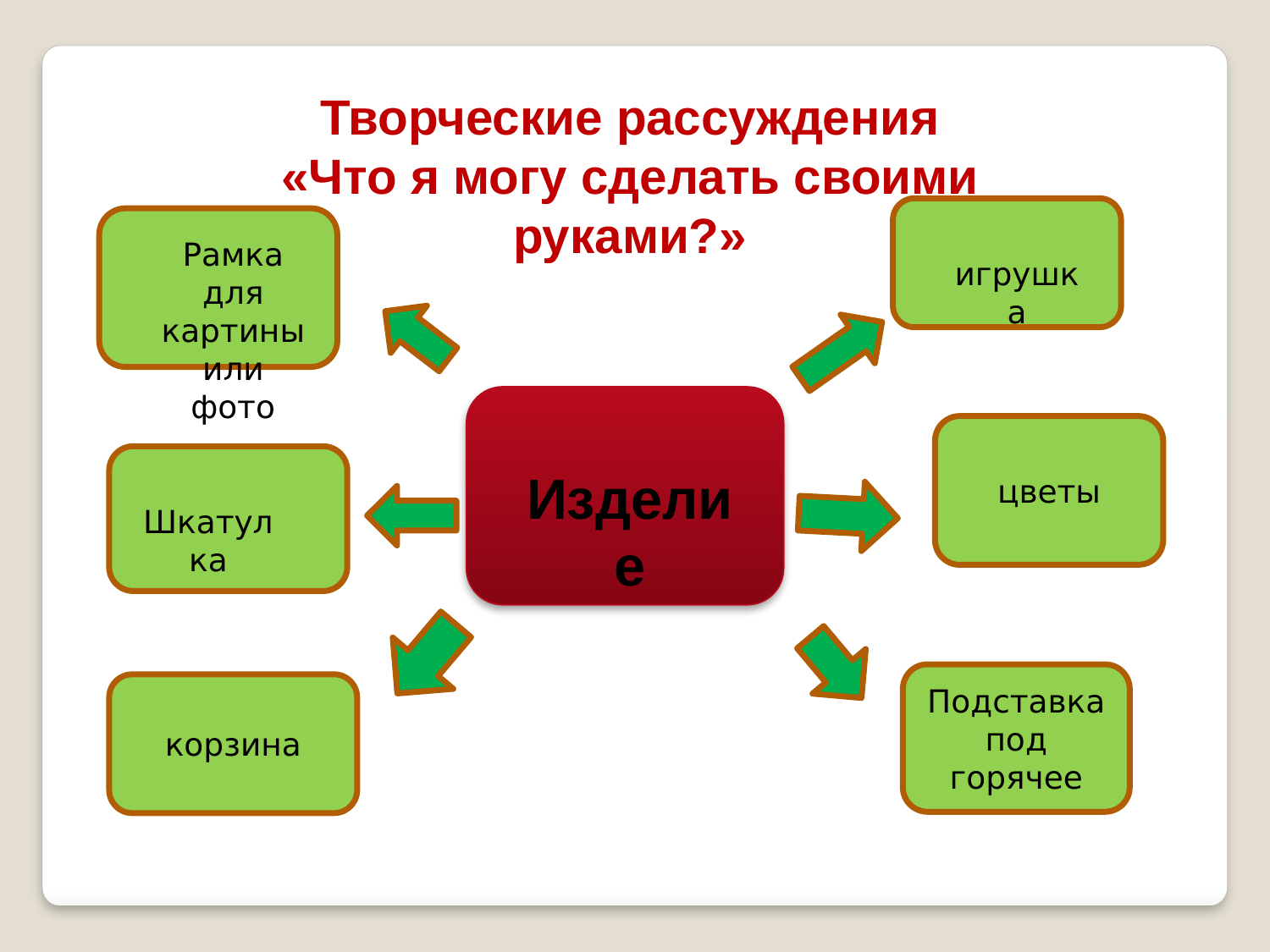

Творческие рассуждения
«Что я могу сделать своими руками?»

Рамка для картины или фото
игрушка

цветы

Изделие

Шкатулка

Подставка под горячее
корзина